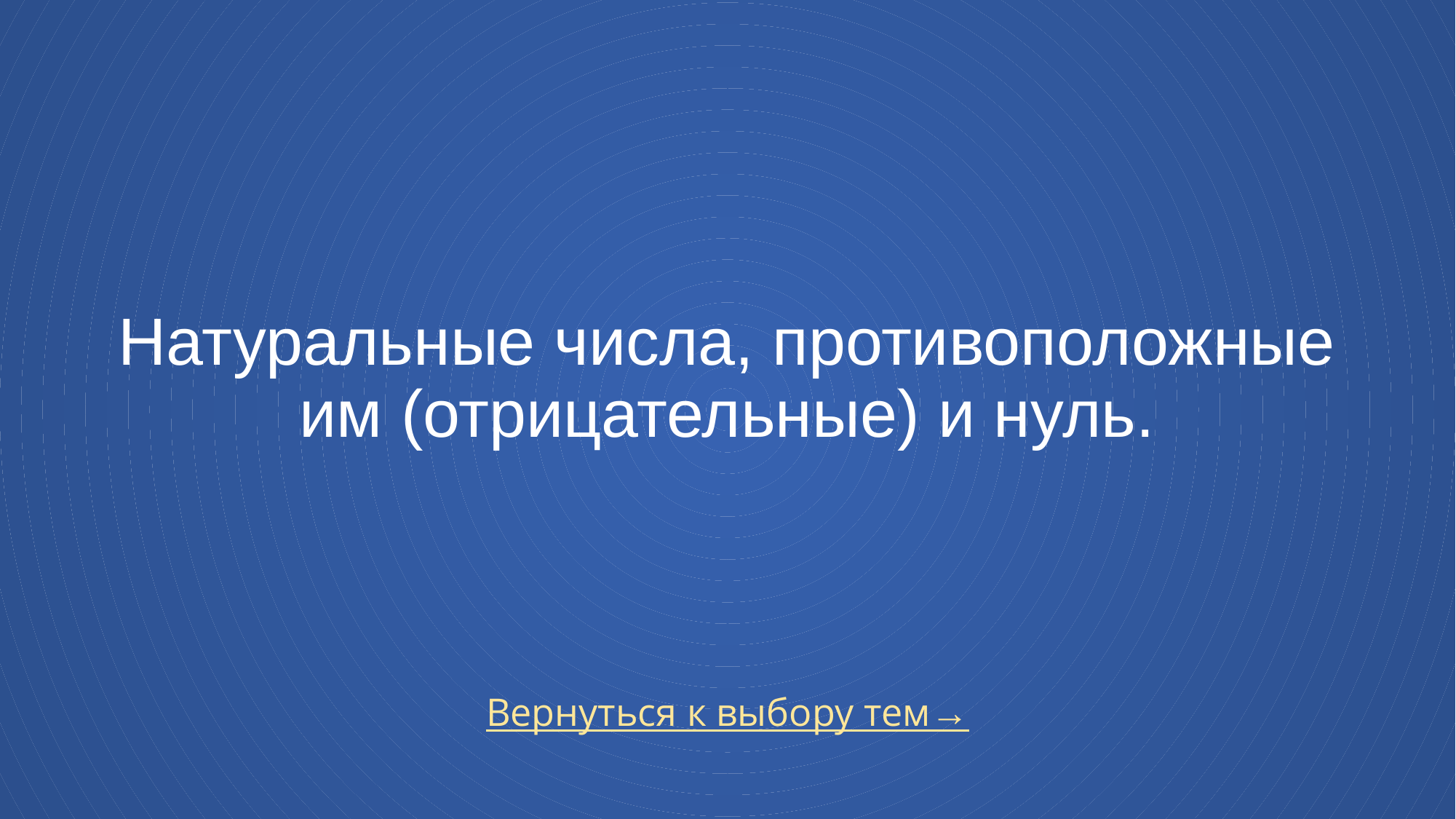

# Натуральные числа, противоположные им (отрицательные) и нуль.
Вернуться к выбору тем→